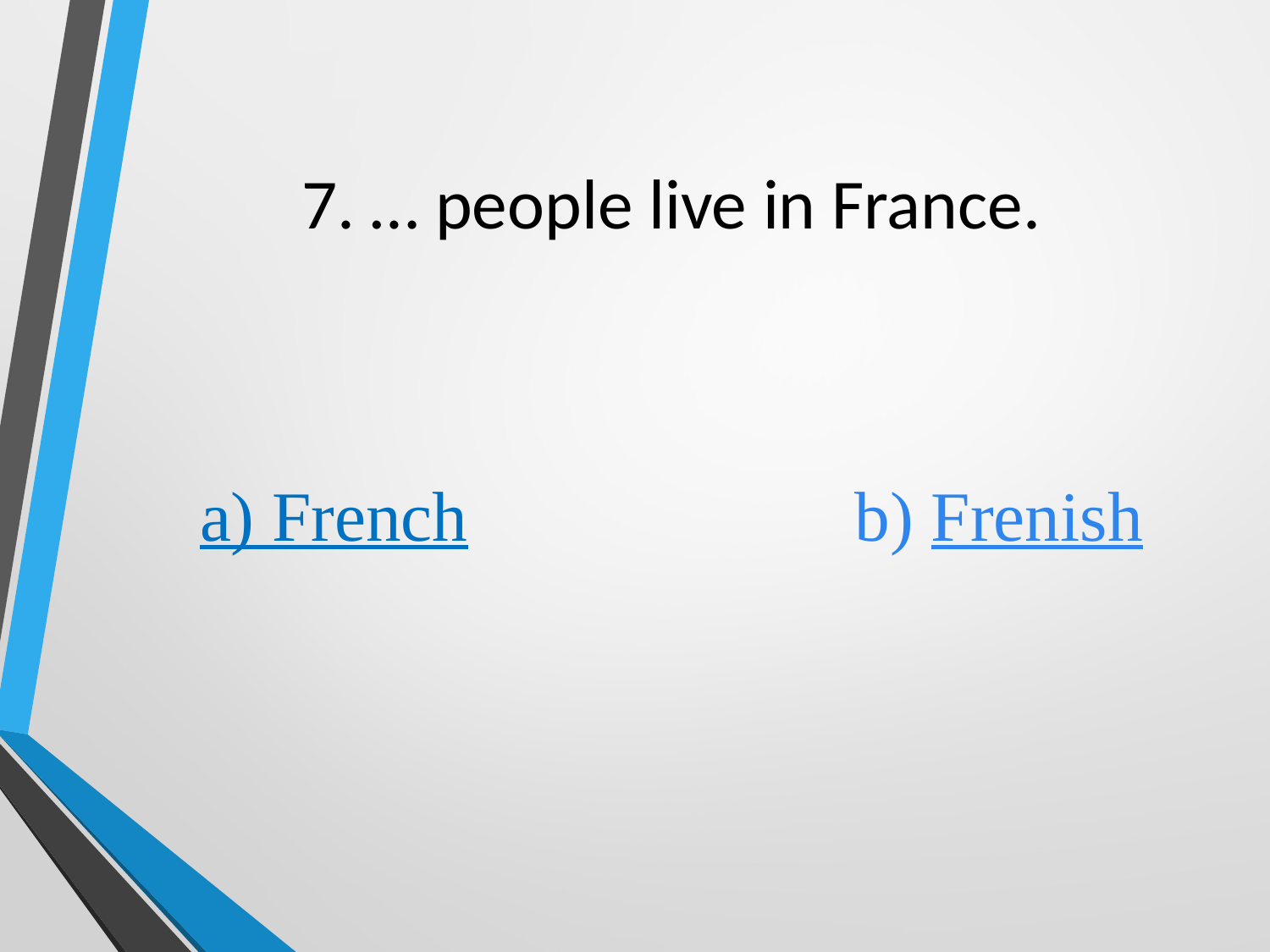

# 7. … people live in France.
a) French                      b) Frenish